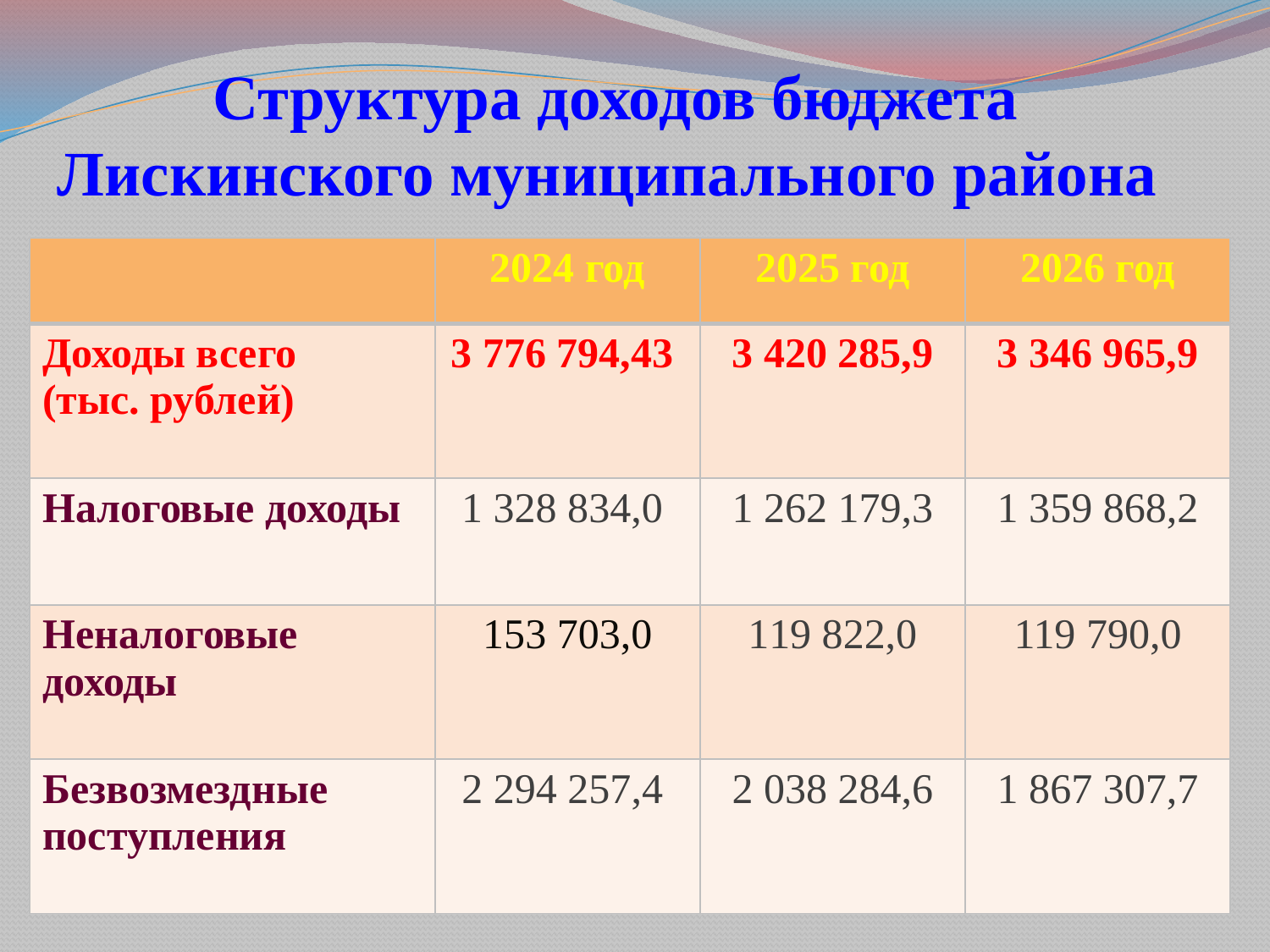

# Структура доходов бюджета Лискинского муниципального района
|  | 2024 год | 2025 год | 2026 год |
| --- | --- | --- | --- |
| Доходы всего (тыс. рублей) | 3 776 794,43 | 3 420 285,9 | 3 346 965,9 |
| Налоговые доходы | 1 328 834,0 | 1 262 179,3 | 1 359 868,2 |
| Неналоговые доходы | 153 703,0 | 119 822,0 | 119 790,0 |
| Безвозмездные поступления | 2 294 257,4 | 2 038 284,6 | 1 867 307,7 |